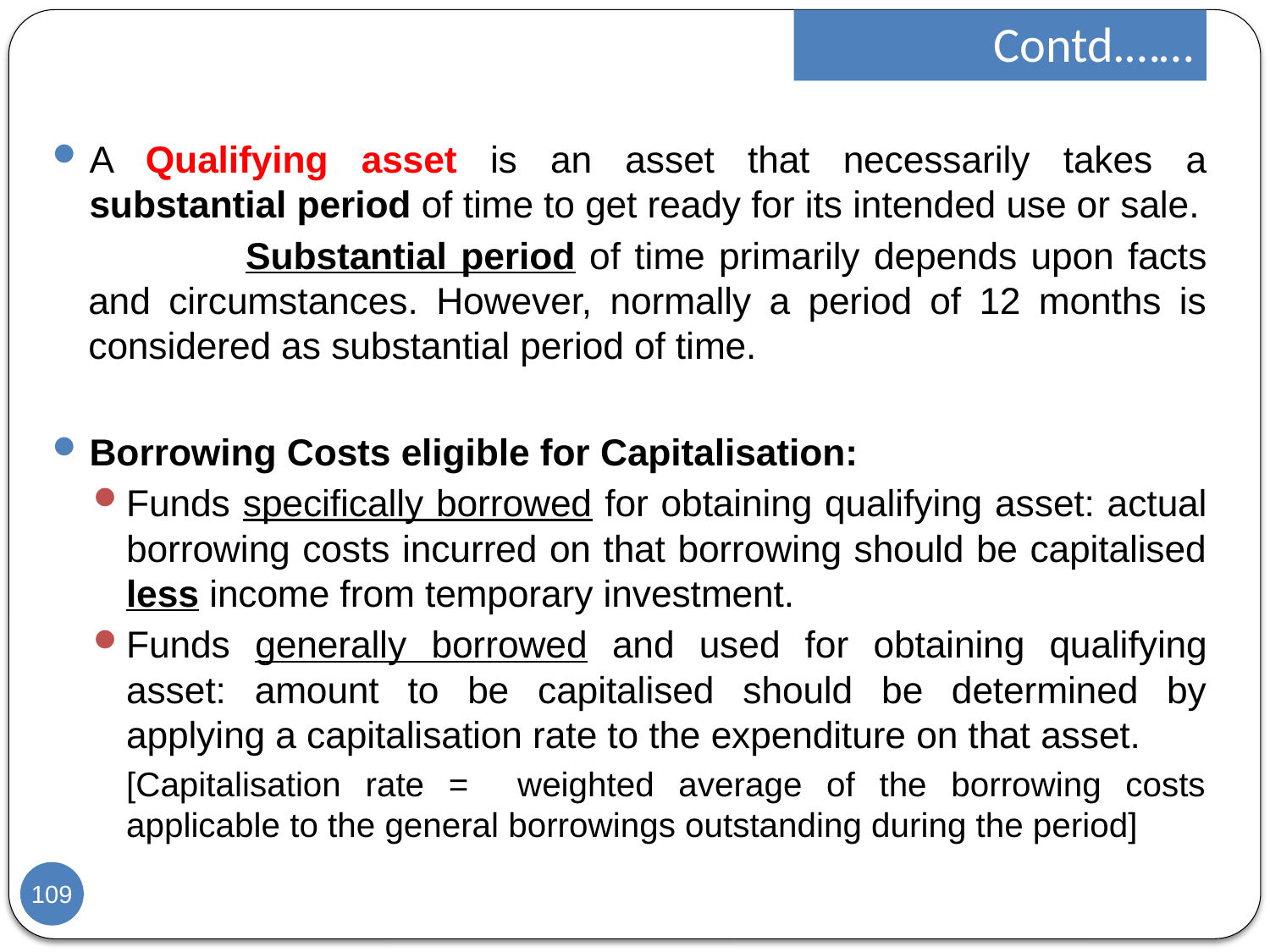

Contd.……
A Qualifying asset is an asset that necessarily takes a substantial period of time to get ready for its intended use or sale.
Substantial period of time primarily depends upon facts and circumstances. However, normally a period of 12 months is considered as substantial period of time.

Borrowing Costs eligible for Capitalisation:
Funds specifically borrowed for obtaining qualifying asset: actual borrowing costs incurred on that borrowing should be capitalised less income from temporary investment.
Funds generally borrowed and used for obtaining qualifying asset: amount to be capitalised should be determined by applying a capitalisation rate to the expenditure on that asset.
	[Capitalisation rate =  weighted average of the borrowing costs applicable to the general borrowings outstanding during the period]
109